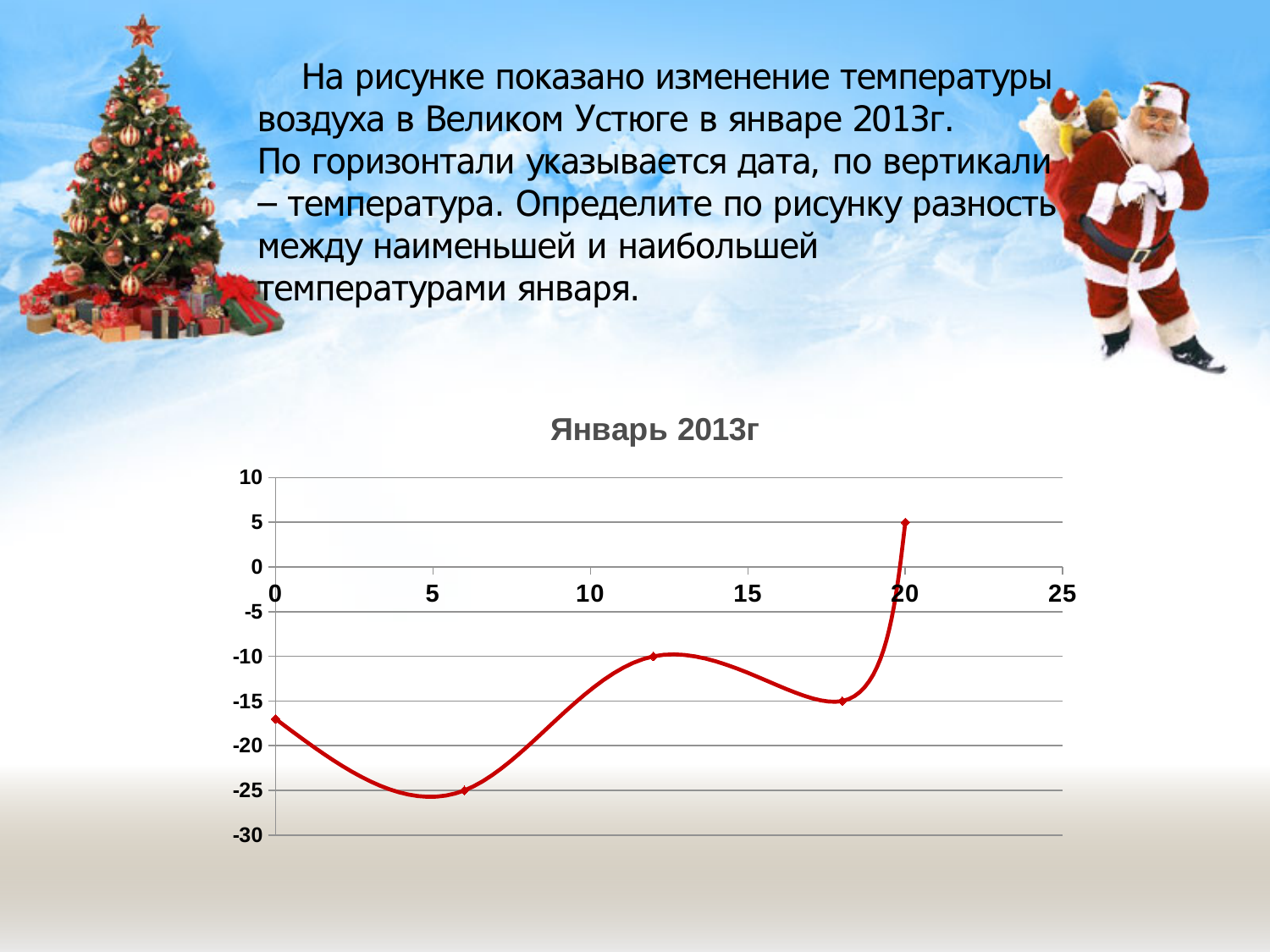

# На рисунке показано изменение температуры воздуха в Великом Устюге в январе 2013г. По горизонтали указывается дата, по вертикали – температура. Определите по рисунку разность между наименьшей и наибольшей температурами января.

### Chart: Январь 2013г

| Category | Значения Y |
|---|---|